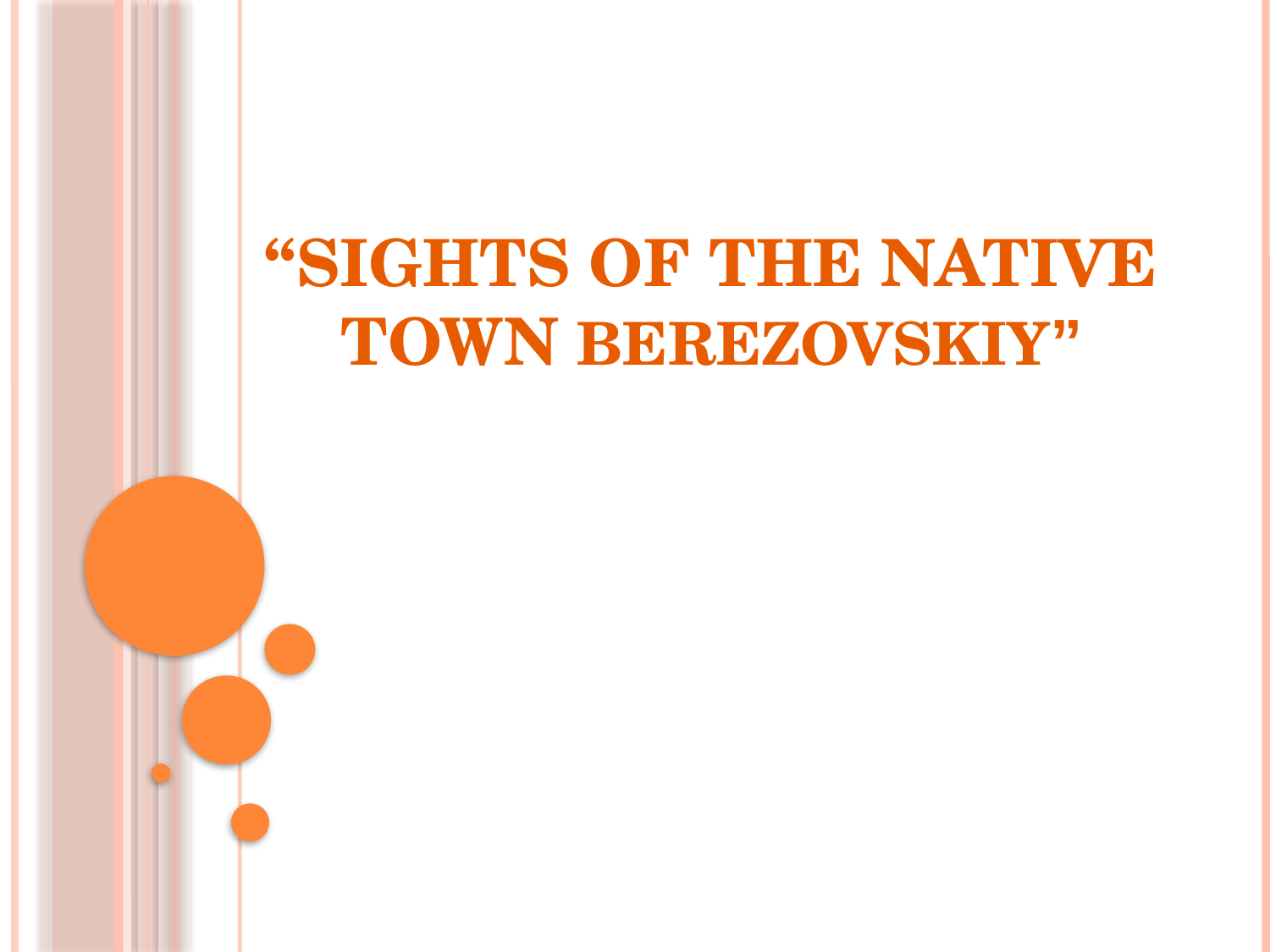

# “Sights of the native town Berezovskiy”